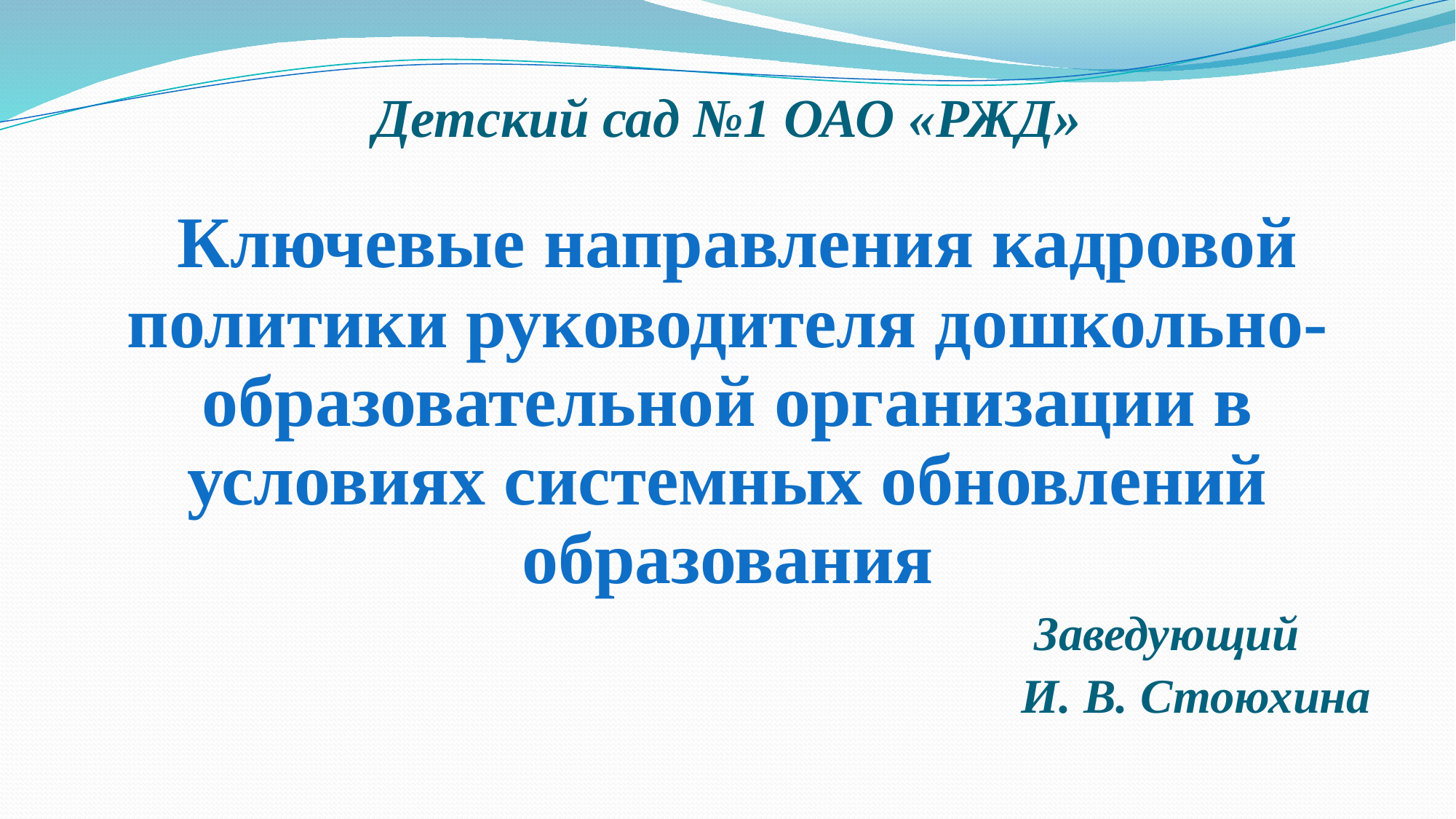

#
Детский сад №1 ОАО «РЖД»

 Ключевые направления кадровой политики руководителя дошкольно-образовательной организации в условиях системных обновлений образования
                                                                              Заведующий
И. В. Стоюхина